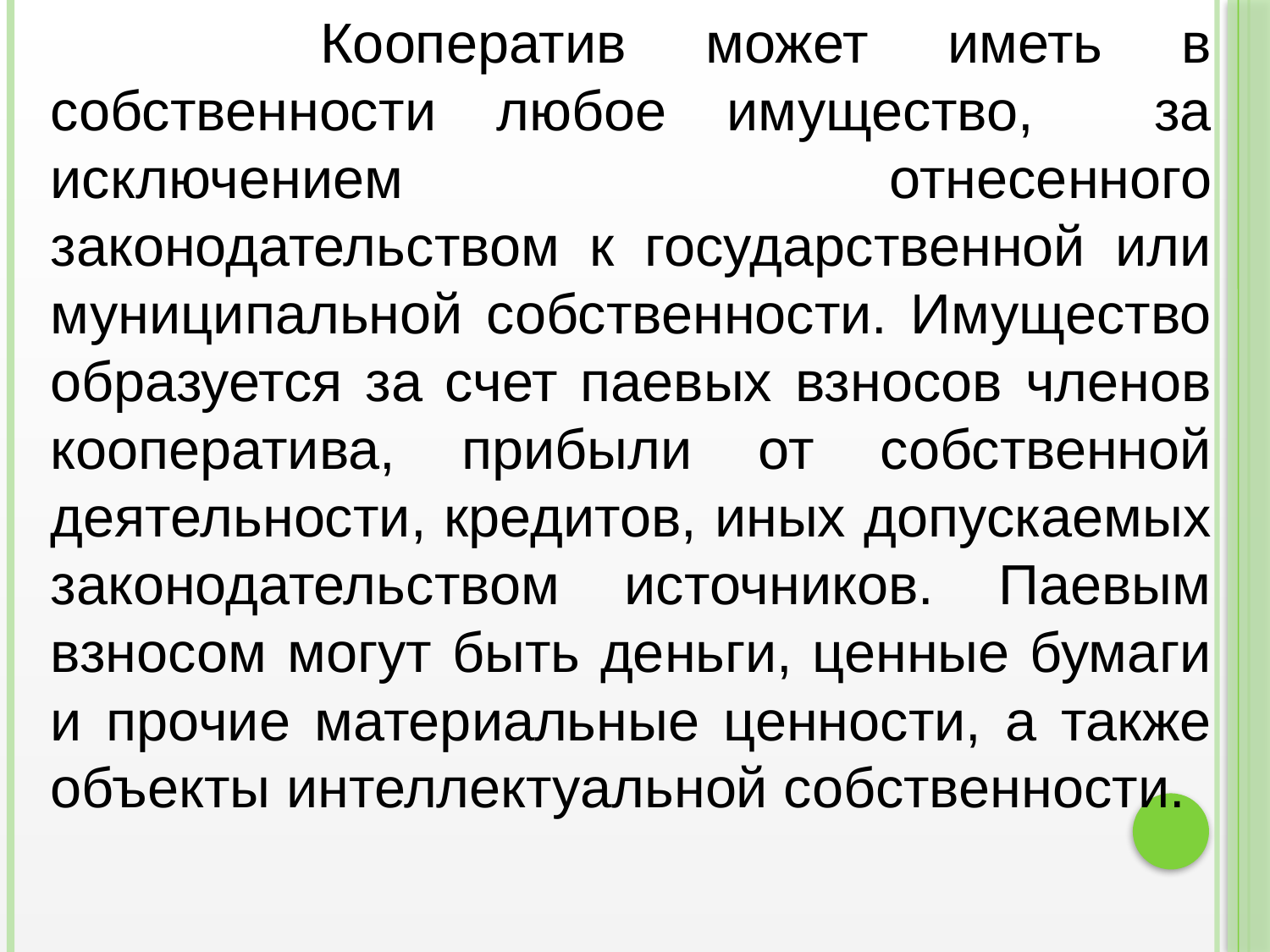

Кооператив может иметь в собственности любое имущество,  за исключением отнесенного законодательством к государственной или муниципальной собственности. Имущество образуется за счет паевых взносов членов кооператива, прибыли от собственной деятельности, кредитов, иных допускаемых законодательством источников. Паевым взносом могут быть деньги, ценные бумаги и прочие материальные ценности, а также объекты интеллектуальной собственности.